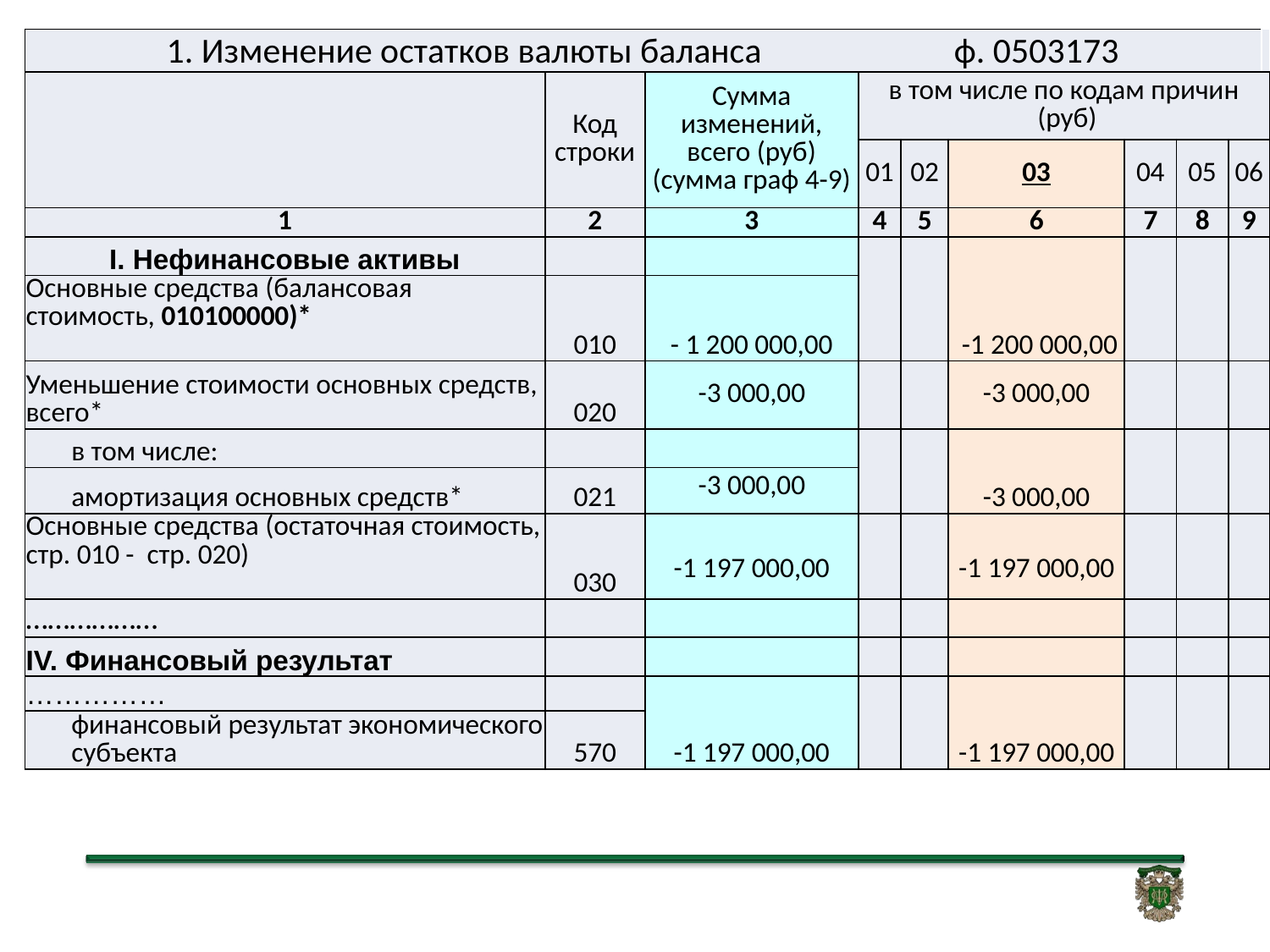

| 1. Изменение остатков валюты баланса ф. 0503173 |  |  |  |  |  |  |  |  |  |
| --- | --- | --- | --- | --- | --- | --- | --- | --- | --- |
|  | Код строки | Сумма изменений, всего (руб) (сумма граф 4-9) | в том числе по кодам причин (руб) |  |  |  |  |  |  |
|  |  |  | 01 | 02 | 03 | 04 | 05 | 06 |  |
| 1 | 2 | 3 | 4 | 5 | 6 | 7 | 8 | 9 |  |
| I. Нефинансовые активы |  |  |  |  | -1 200 000,00 |  |  |  |  |
| Основные средства (балансовая стоимость, 010100000)\* | 010 | - 1 200 000,00 |  |  |  |  |  |  |  |
| Уменьшение стоимости основных средств, всего\* | 020 | -3 000,00 |  |  | -3 000,00 |  |  |  |  |
| в том числе: |  |  |  |  | -3 000,00 |  |  |  |  |
| амортизация основных средств\* | 021 | -3 000,00 |  |  |  |  |  |  |  |
| Основные средства (остаточная стоимость, стр. 010 - стр. 020) | 030 | -1 197 000,00 |  |  | -1 197 000,00 |  |  |  |  |
| ……………… |  |  |  |  |  |  |  |  |  |
| IV. Финансовый результат |  |  |  |  |  |  |  |  |  |
| …………… |  | -1 197 000,00 |  |  | -1 197 000,00 |  |  |  |  |
| финансовый результат экономического субъекта | 570 |  |  |  |  |  |  |  |  |